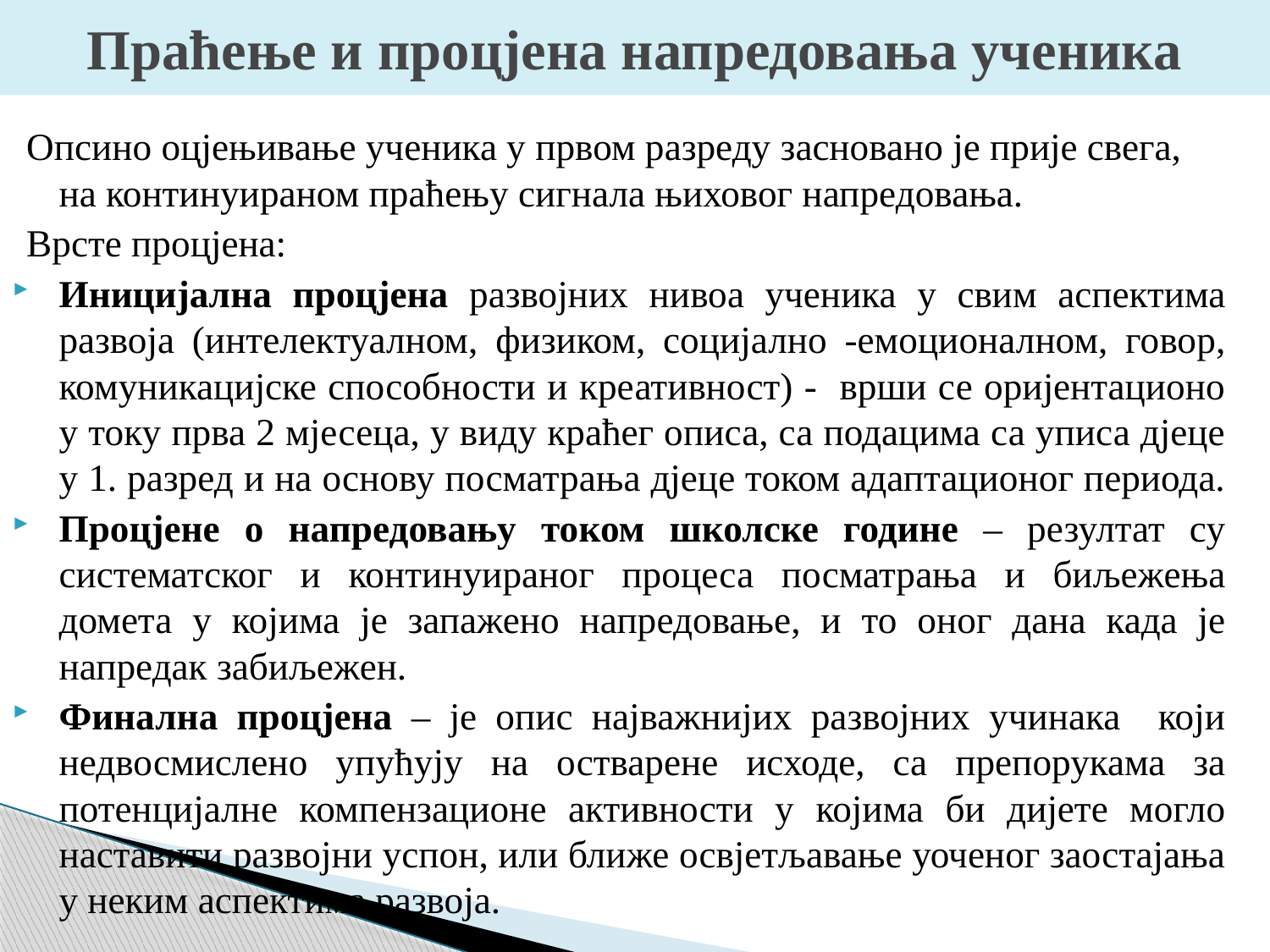

# Праћење и процјена напредовања ученика
Опсино оцјењивање ученика у првом разреду засновано је прије свега, на континуираном праћењу сигнала њиховог напредовања.
Врсте процјена:
Иницијална процјена развојних нивоа ученика у свим аспектима развоја (интелектуалном, физиком, социјално -емоционалном, говор, комуникацијске способности и креативност) -  врши се оријентационо у току прва 2 мјесеца, у виду краћег описа, са подацима са уписа дјеце у 1. разред и на основу посматрања дјеце током адаптационог периода.
Процјене о напредовању током школске године – резултат су систематског и континуираног процеса посматрања и биљежења домета у којима је запажено напредовање, и то оног дана када је напредак забиљежен.
Финална процјена – је опис најважнијих развојних учинака  који недвосмислено упућују на остварене исходе, са препорукама за потенцијалне компензационе активности у којима би дијете могло наставити развојни успон, или ближе освјетљавање уоченог заостајања у неким аспектима развоја.